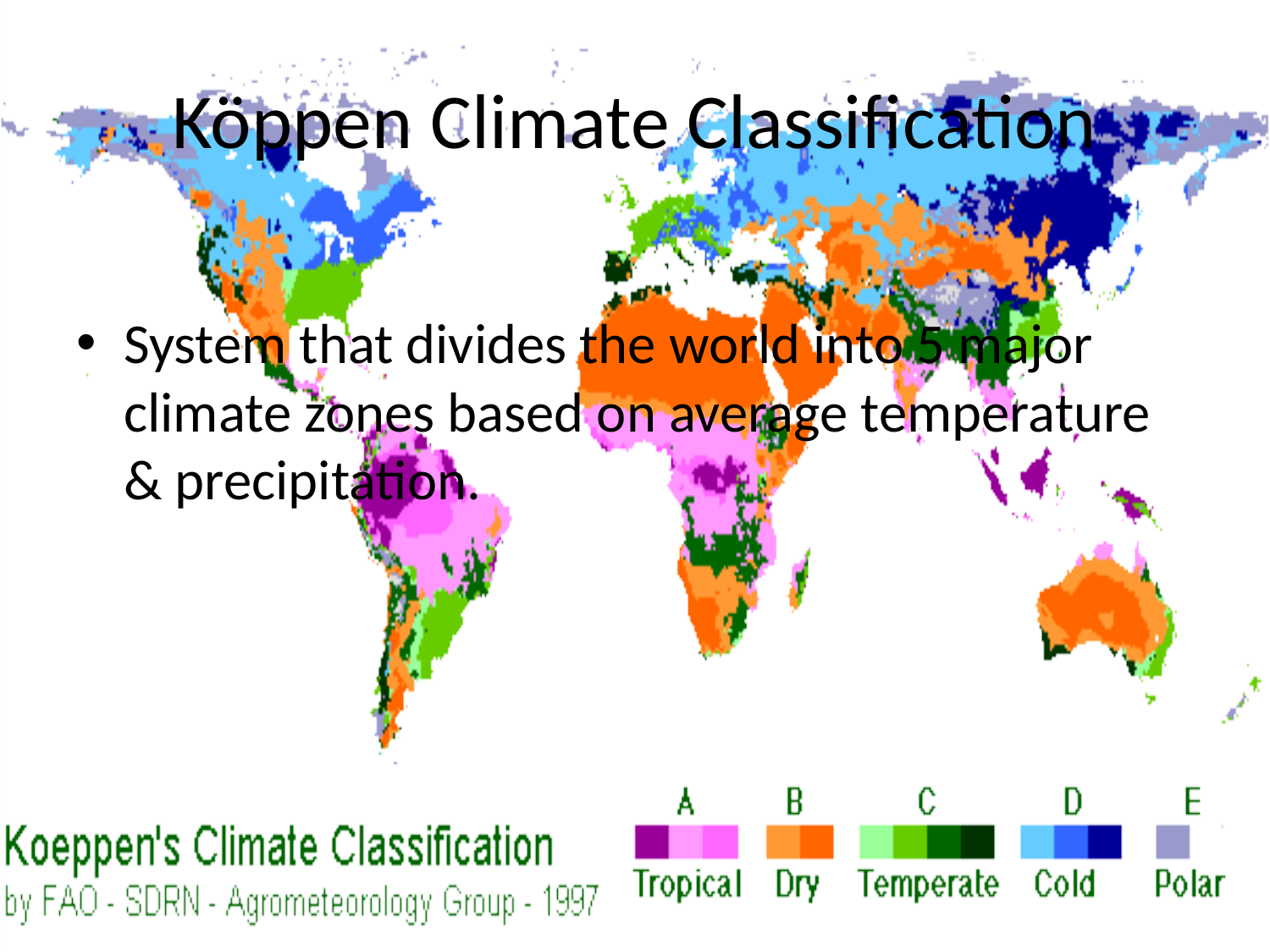

# Köppen Climate Classification

System that divides the world into 5 major climate zones based on average temperature & precipitation.